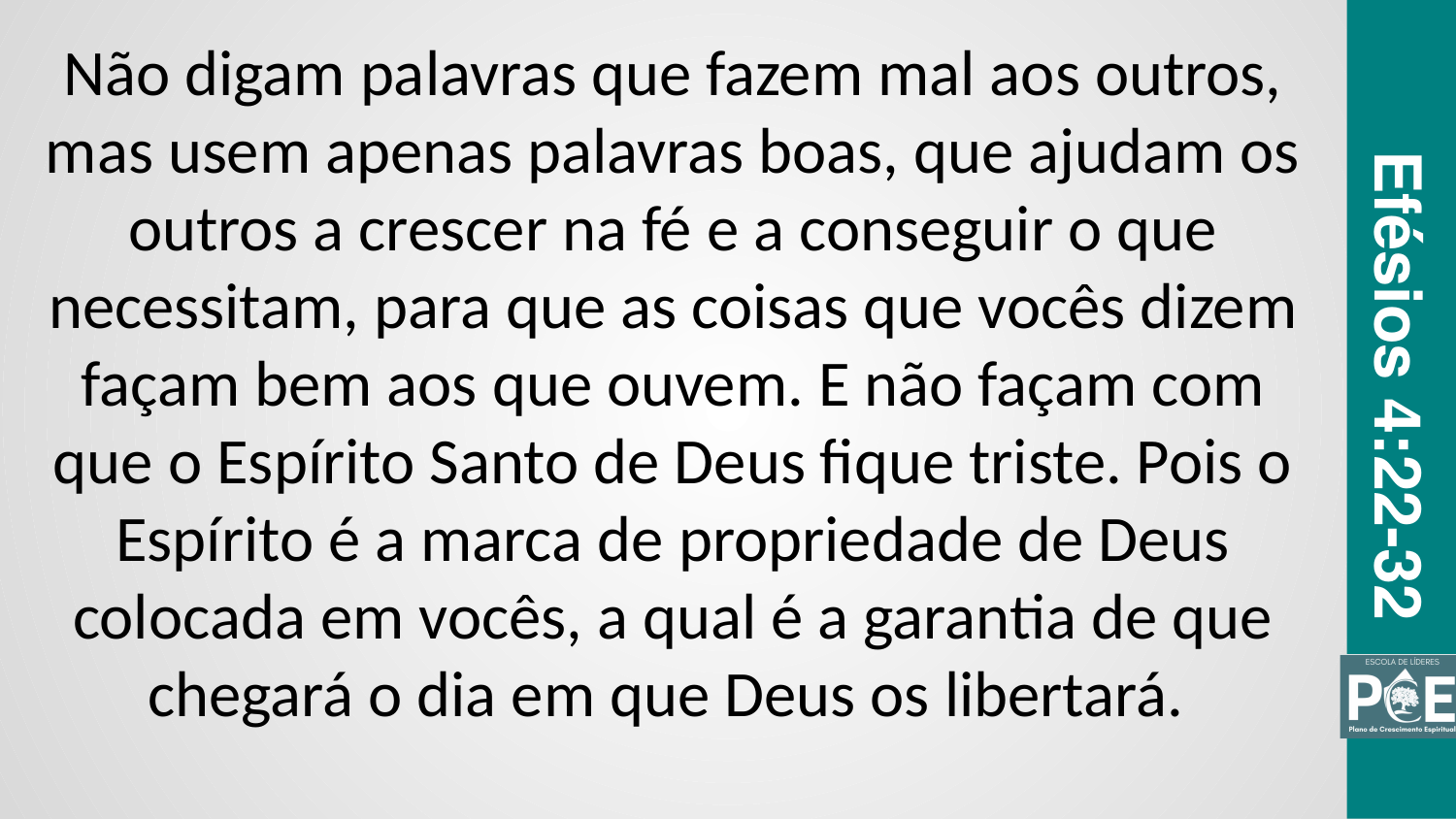

Não digam palavras que fazem mal aos outros, mas usem apenas palavras boas, que ajudam os outros a crescer na fé e a conseguir o que necessitam, para que as coisas que vocês dizem façam bem aos que ouvem. E não façam com que o Espírito Santo de Deus fique triste. Pois o Espírito é a marca de propriedade de Deus colocada em vocês, a qual é a garantia de que chegará o dia em que Deus os libertará.
Efésios 4:22-32